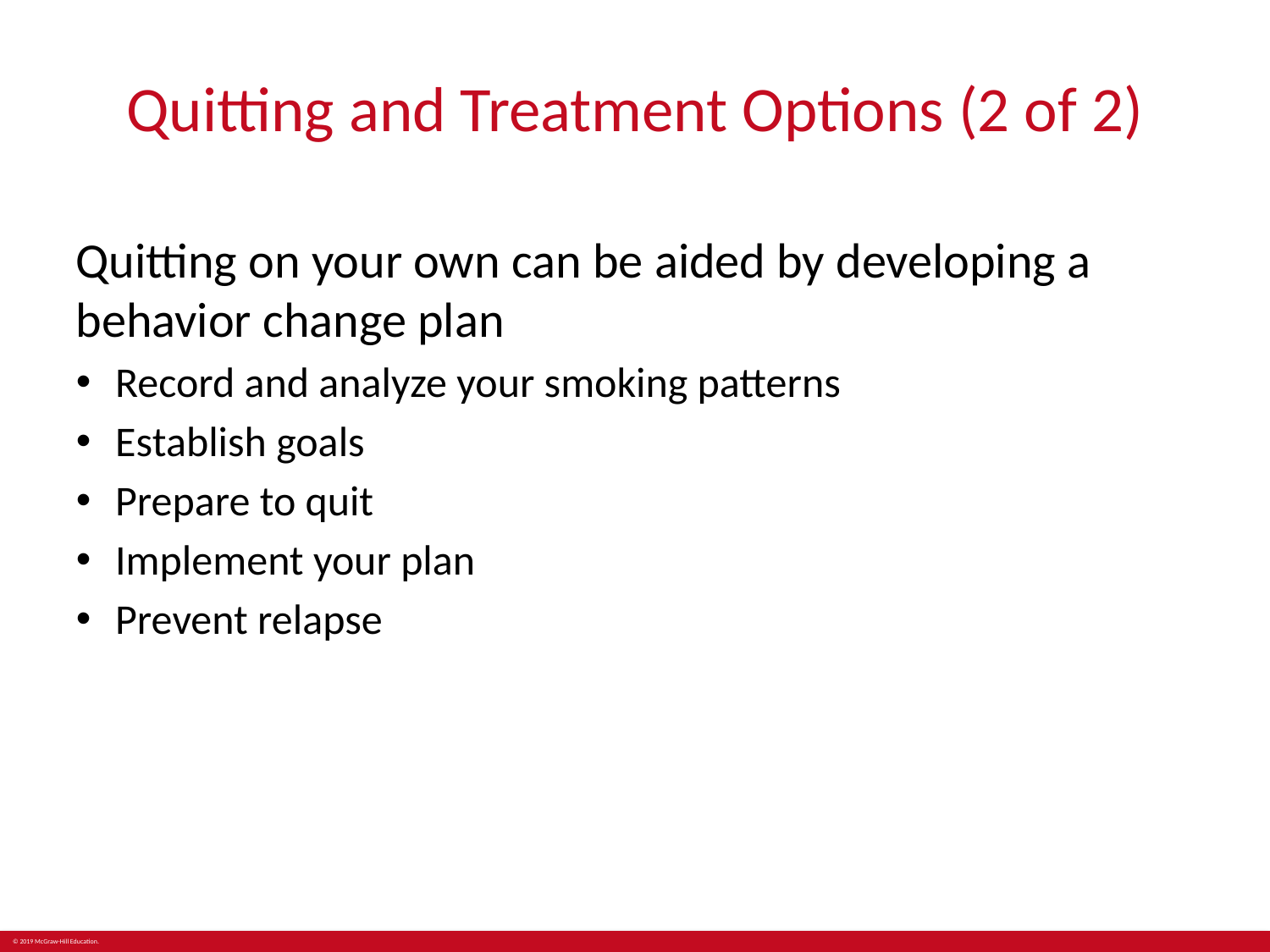

# Quitting and Treatment Options (2 of 2)
Quitting on your own can be aided by developing a behavior change plan
Record and analyze your smoking patterns
Establish goals
Prepare to quit
Implement your plan
Prevent relapse